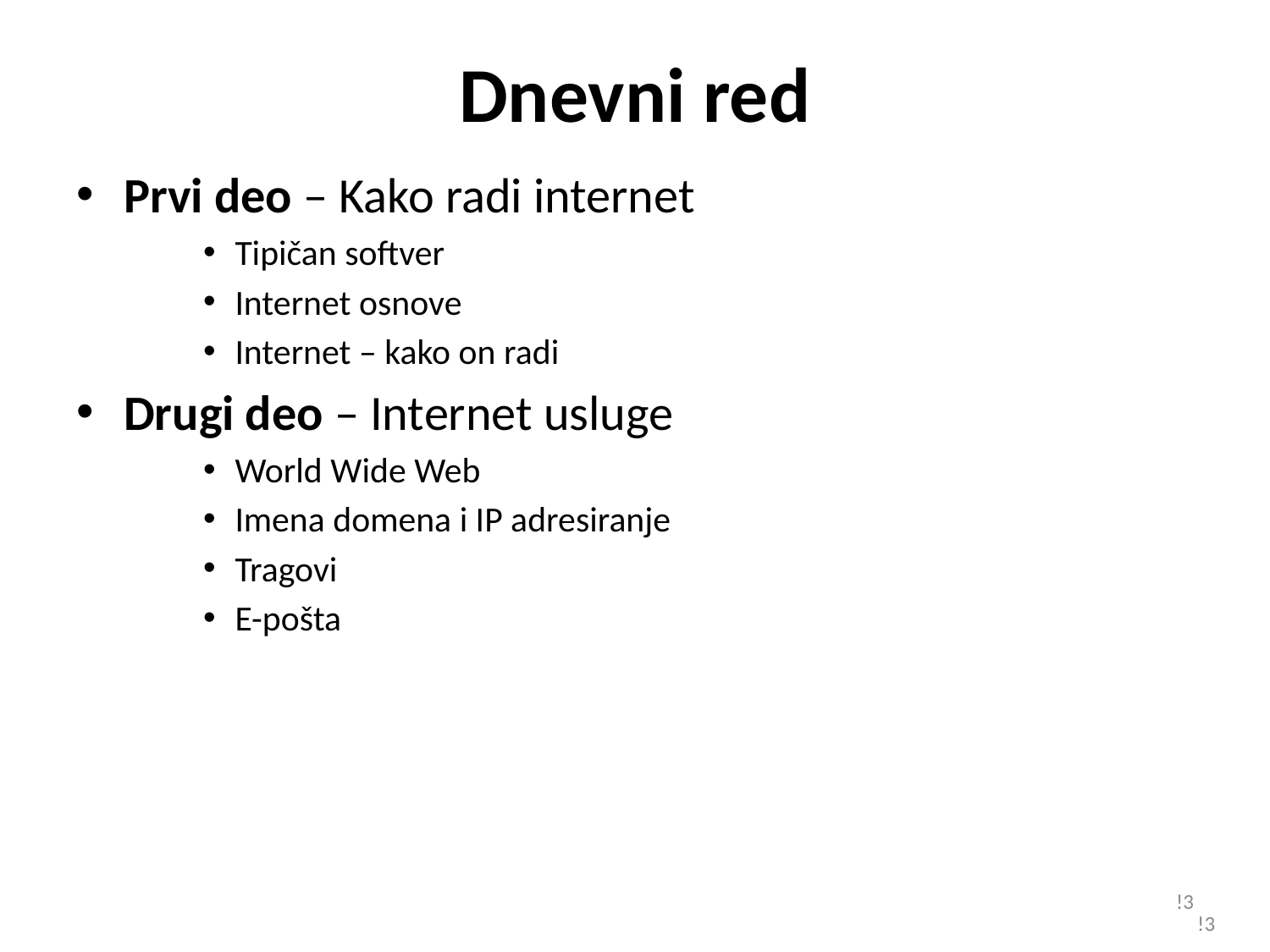

# Dnevni red
Prvi deo – Kako radi internet
Tipičan softver
Internet osnove
Internet – kako on radi
Drugi deo – Internet usluge
World Wide Web
Imena domena i IP adresiranje
Tragovi
E-pošta
!3
!3